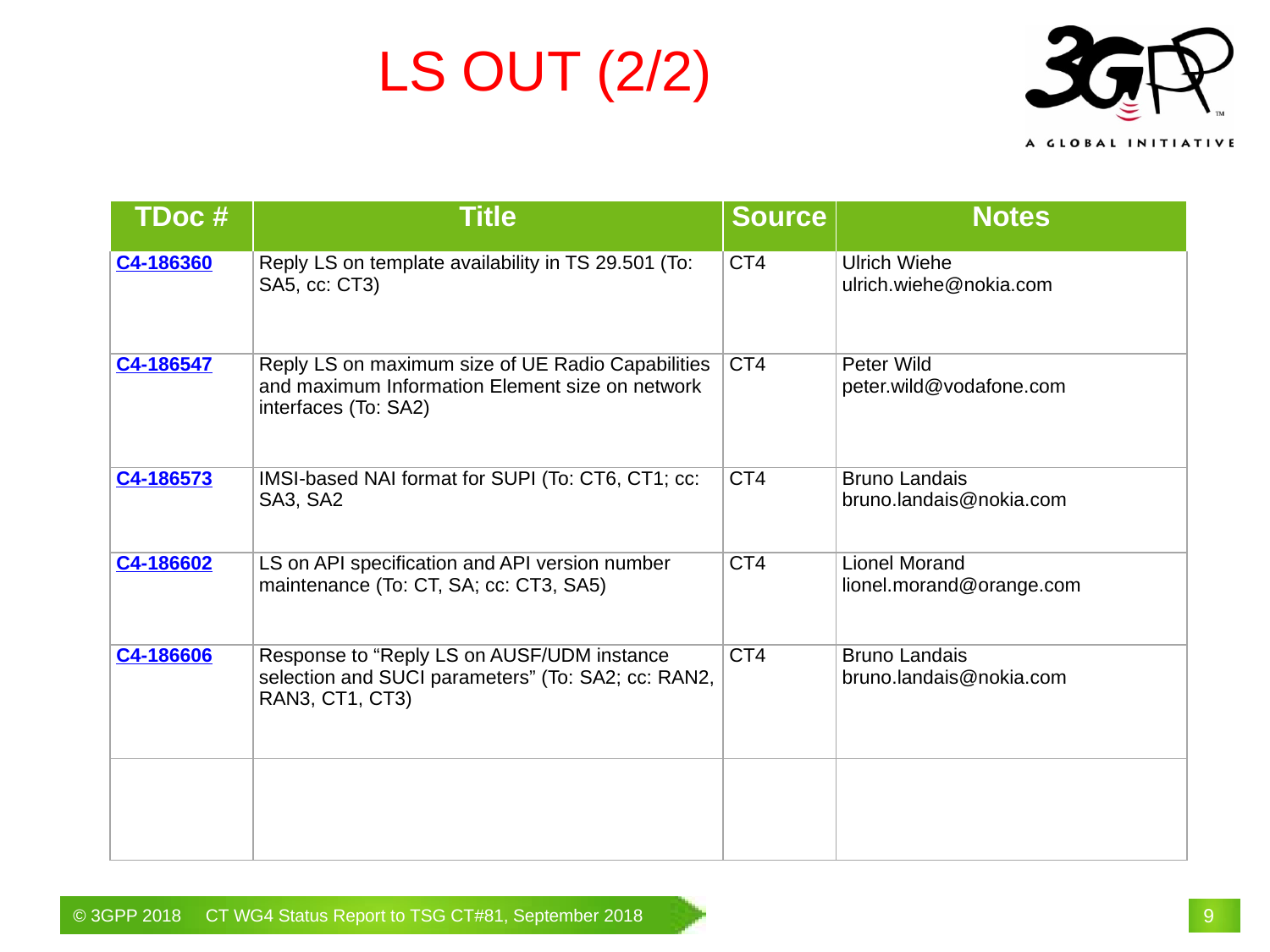

# LS OUT (2/2)
| TDoc # | Title | Source | Notes |
| --- | --- | --- | --- |
| C4-186360 | Reply LS on template availability in TS 29.501 (To: SA5, cc: CT3) | CT4 | Ulrich Wiehe ulrich.wiehe@nokia.com |
| C4-186547 | Reply LS on maximum size of UE Radio Capabilities and maximum Information Element size on network interfaces (To: SA2) | CT4 | Peter Wild peter.wild@vodafone.com |
| C4-186573 | IMSI-based NAI format for SUPI (To: CT6, CT1; cc: SA3, SA2 | CT4 | Bruno Landais bruno.landais@nokia.com |
| C4-186602 | LS on API specification and API version number maintenance (To: CT, SA; cc: CT3, SA5) | CT4 | Lionel Morand lionel.morand@orange.com |
| C4-186606 | Response to “Reply LS on AUSF/UDM instance selection and SUCI parameters” (To: SA2; cc: RAN2, RAN3, CT1, CT3) | CT4 | Bruno Landais bruno.landais@nokia.com |
|  |  |  |  |